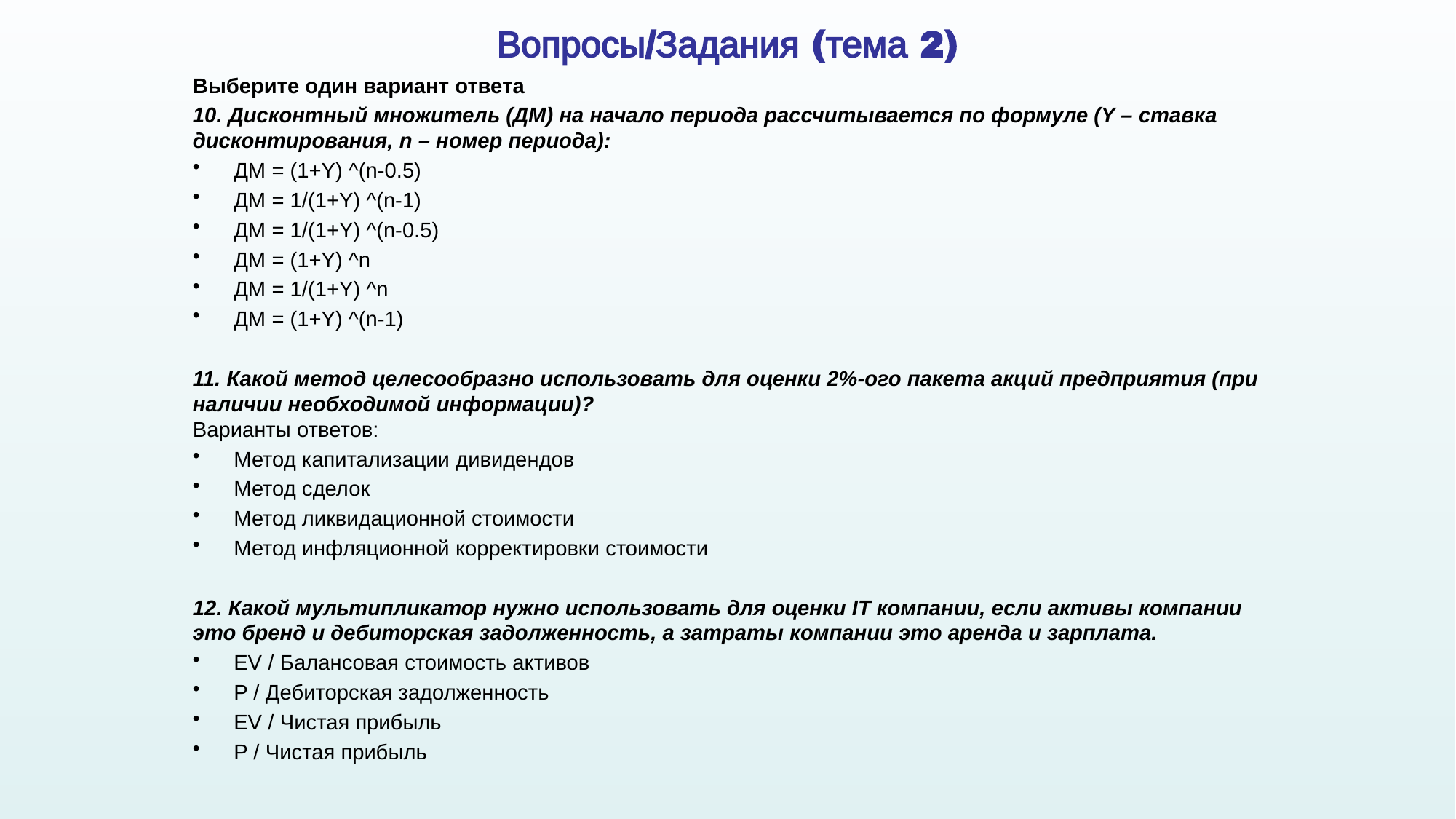

# Вопросы/Задания (тема 2)
Выберите один вариант ответа
10. Дисконтный множитель (ДМ) на начало периода рассчитывается по формуле (Y – ставка дисконтирования, n – номер периода):
ДМ = (1+Y) ^(n-0.5)
ДМ = 1/(1+Y) ^(n-1)
ДМ = 1/(1+Y) ^(n-0.5)
ДМ = (1+Y) ^n
ДМ = 1/(1+Y) ^n
ДМ = (1+Y) ^(n-1)

11. Какой метод целесообразно использовать для оценки 2%-ого пакета акций предприятия (при наличии необходимой информации)?
Варианты ответов:
Метод капитализации дивидендов
Метод сделок
Метод ликвидационной стоимости
Метод инфляционной корректировки стоимости

12. Какой мультипликатор нужно использовать для оценки IT компании, если активы компании это бренд и дебиторская задолженность, а затраты компании это аренда и зарплата.
EV / Балансовая стоимость активов
P / Дебиторская задолженность
EV / Чистая прибыль
P / Чистая прибыль